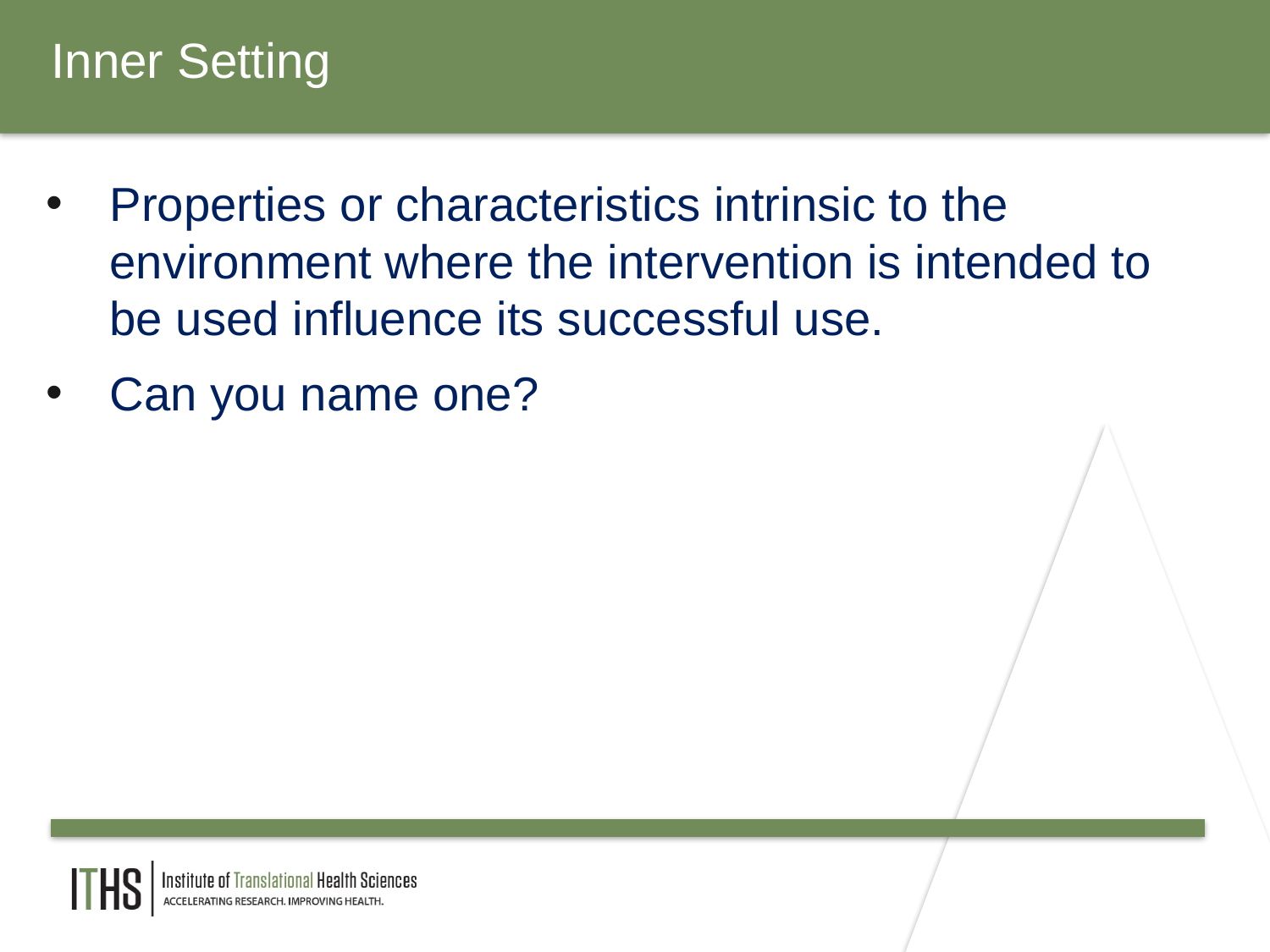

Inner Setting
Properties or characteristics intrinsic to the environment where the intervention is intended to be used influence its successful use.
Can you name one?